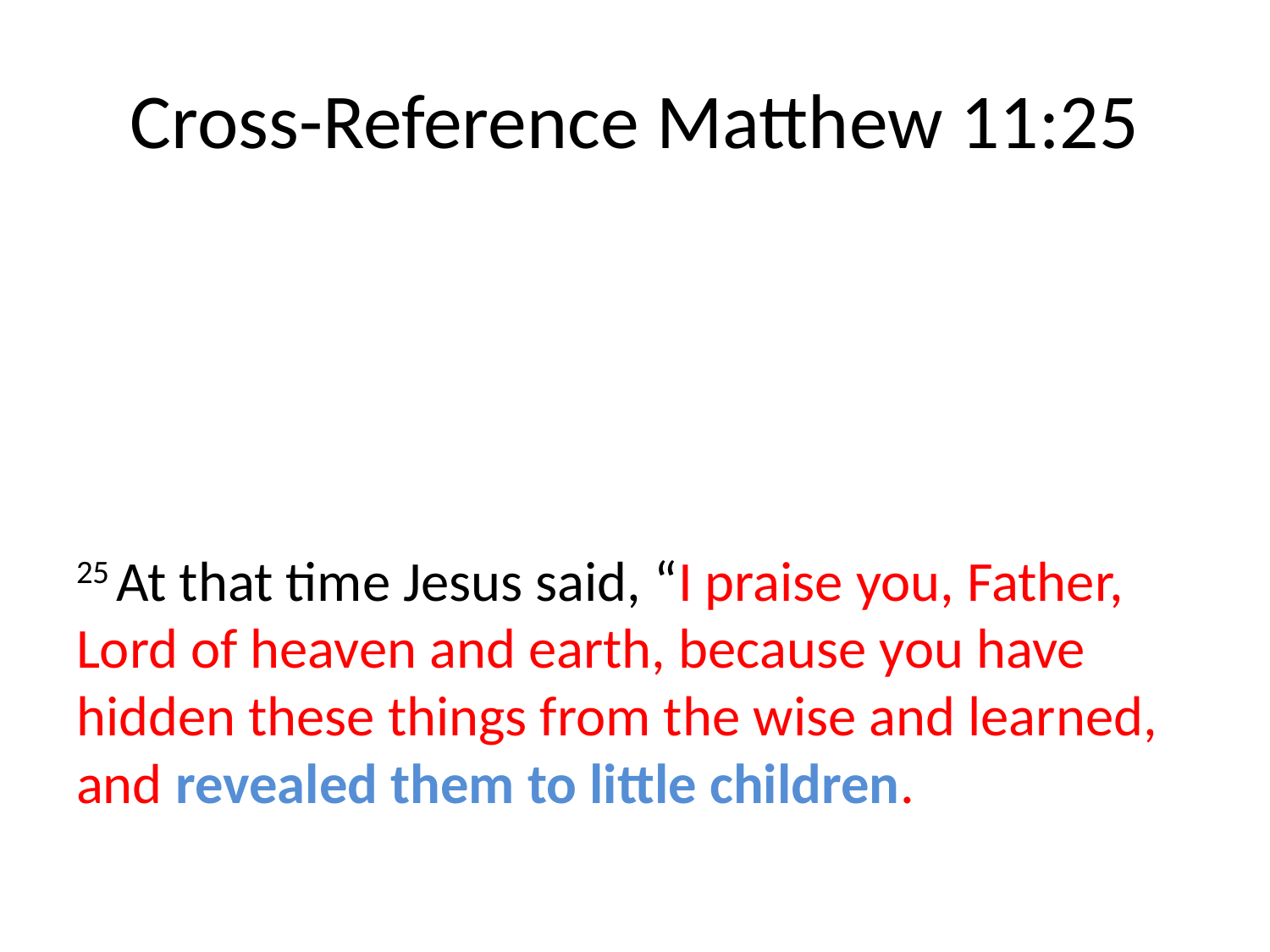

# Cross-Reference Matthew 11:25

25 At that time Jesus said, “I praise you, Father, Lord of heaven and earth, because you have hidden these things from the wise and learned, and revealed them to little children.